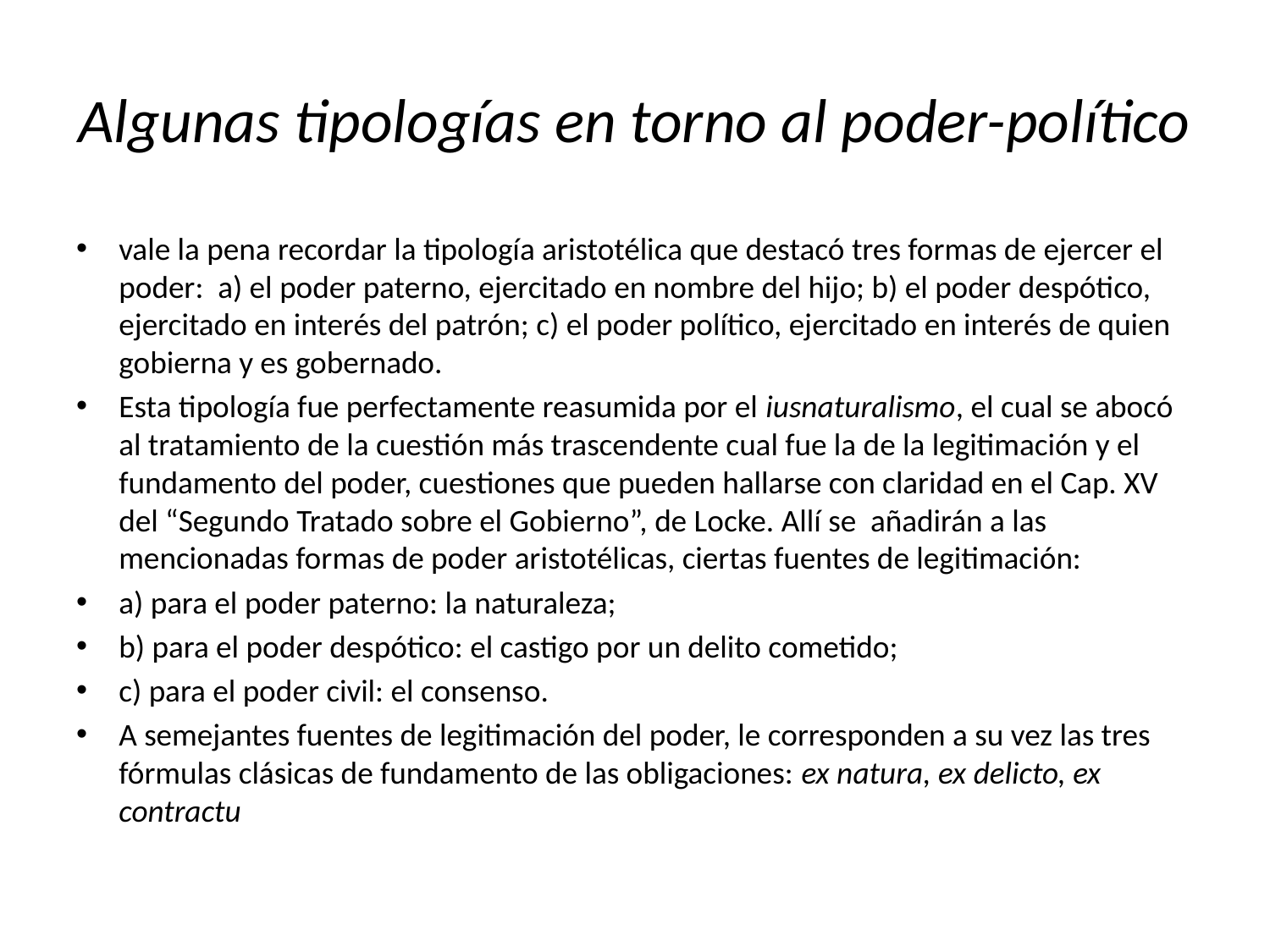

# Algunas tipologías en torno al poder-político
vale la pena recordar la tipología aristotélica que destacó tres formas de ejercer el poder:  a) el poder paterno, ejercitado en nombre del hijo; b) el poder despótico, ejercitado en interés del patrón; c) el poder político, ejercitado en interés de quien gobierna y es gobernado.
Esta tipología fue perfectamente reasumida por el iusnaturalismo, el cual se abocó al tratamiento de la cuestión más trascendente cual fue la de la legitimación y el fundamento del poder, cuestiones que pueden hallarse con claridad en el Cap. XV del “Segundo Tratado sobre el Gobierno”, de Locke. Allí se  añadirán a las mencionadas formas de poder aristotélicas, ciertas fuentes de legitimación:
a) para el poder paterno: la naturaleza;
b) para el poder despótico: el castigo por un delito cometido;
c) para el poder civil: el consenso.
A semejantes fuentes de legitimación del poder, le corresponden a su vez las tres fórmulas clásicas de fundamento de las obligaciones: ex natura, ex delicto, ex contractu